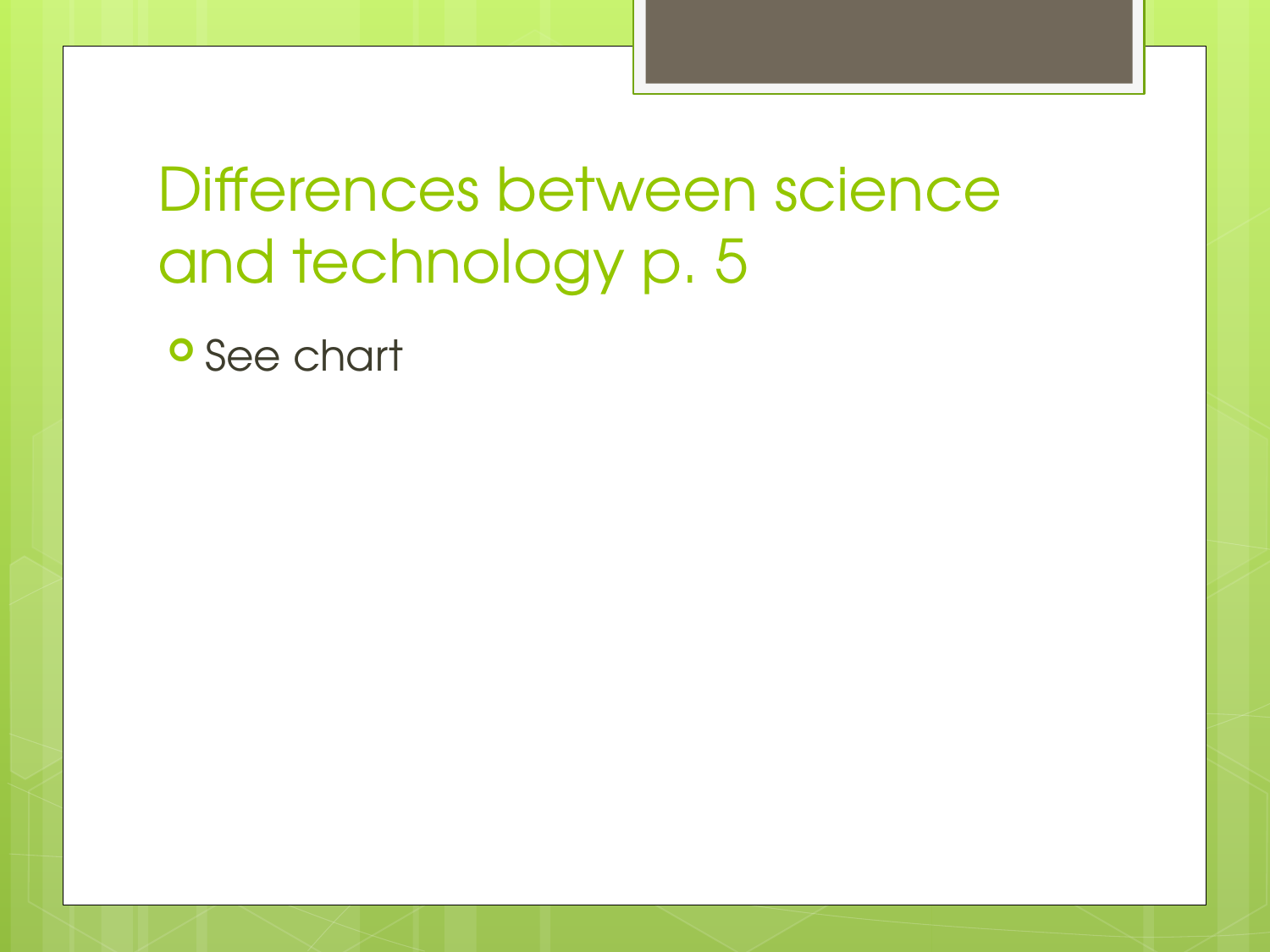

# Differences between science and technology p. 5
See chart